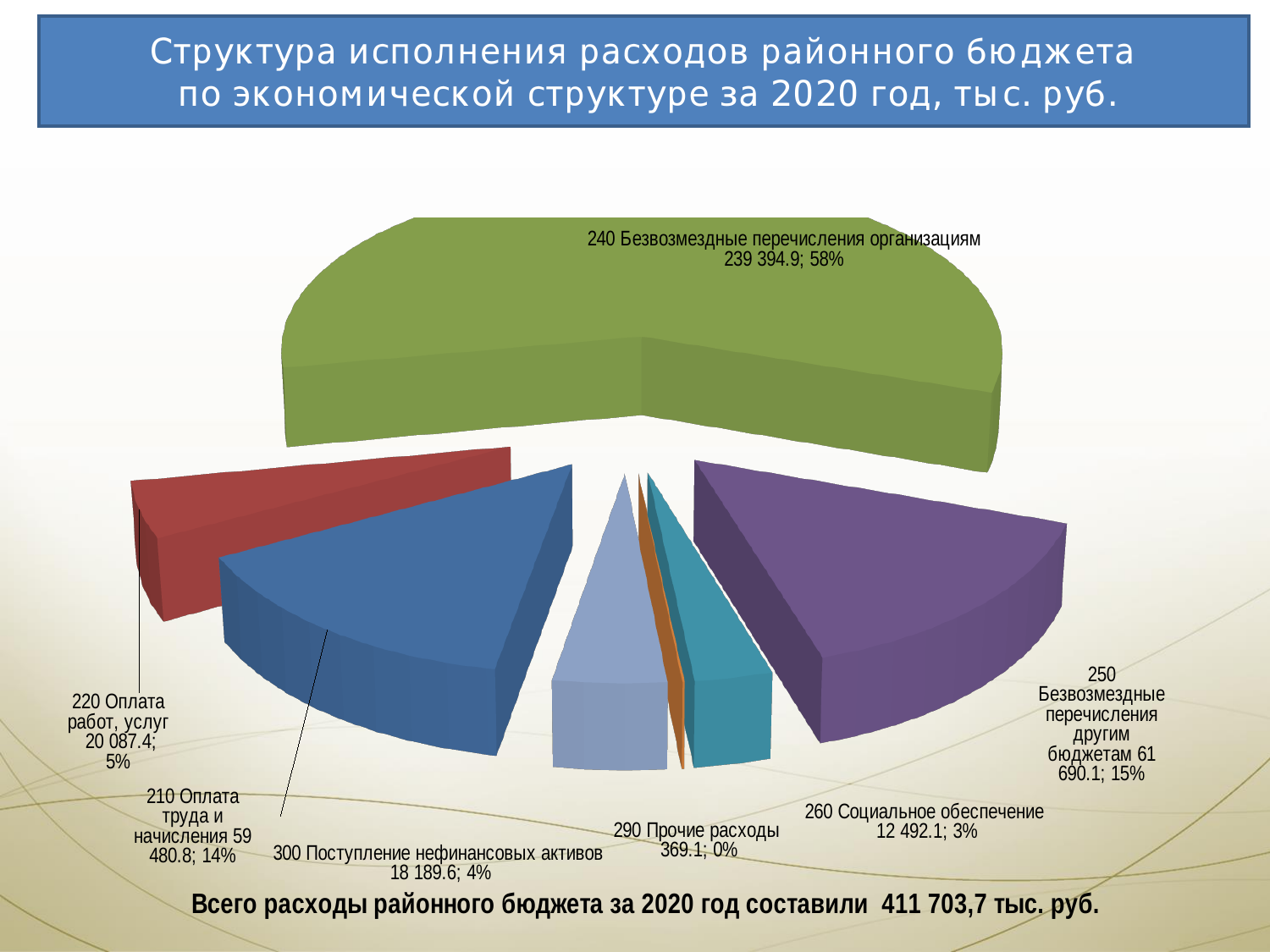

[unsupported chart]

Структура исполнения расходов районного бюджета
 по экономической структуре за 2020 год, тыс. руб.

[unsupported chart]

[unsupported chart]

[unsupported chart]